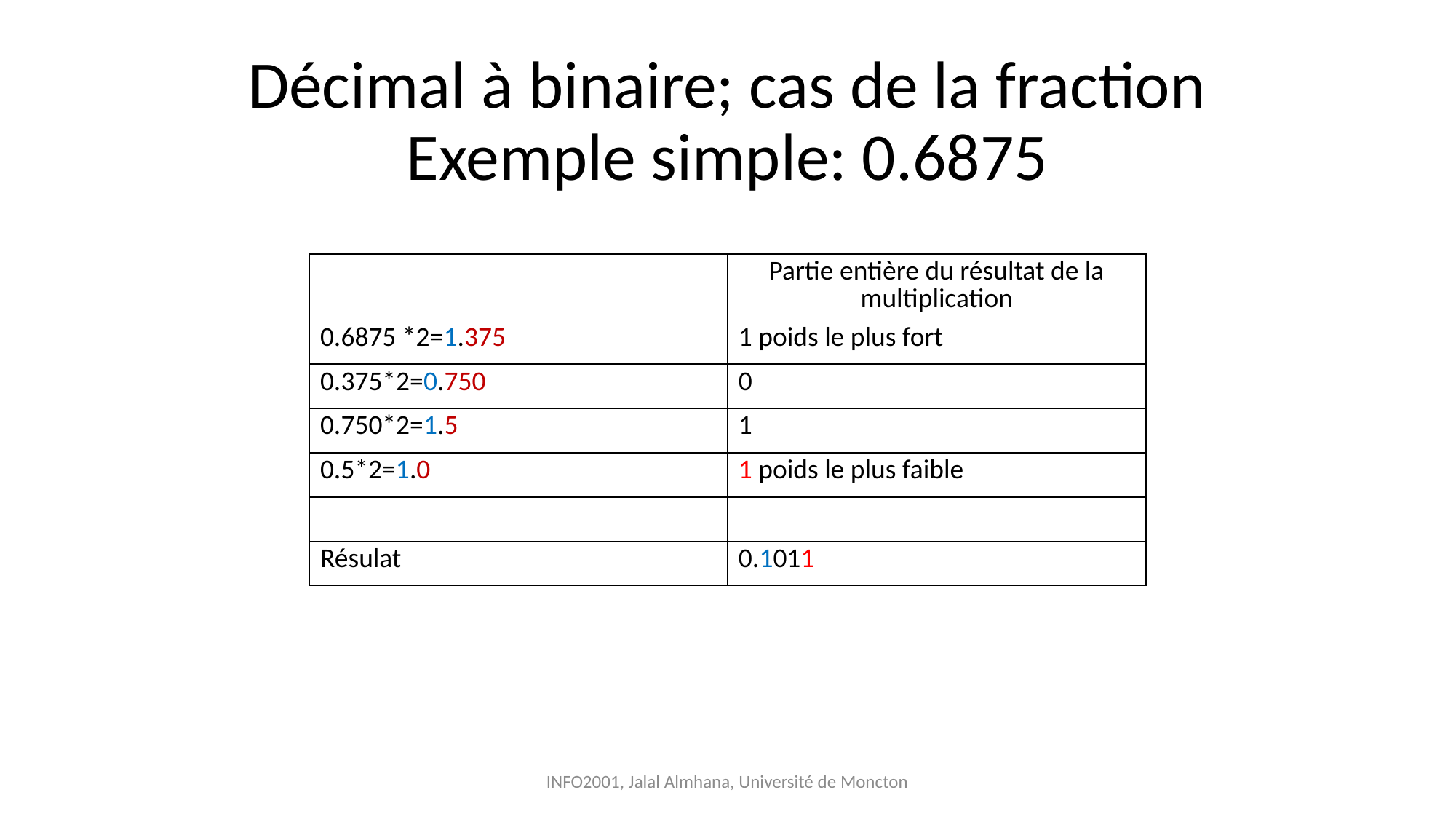

# Décimal à binaire; cas de la fraction Exemple simple: 0.6875
|  | Partie entière du résultat de la multiplication |
| --- | --- |
| 0.6875 \*2=1.375 | 1 poids le plus fort |
| 0.375\*2=0.750 | 0 |
| 0.750\*2=1.5 | 1 |
| 0.5\*2=1.0 | 1 poids le plus faible |
|  |  |
| Résulat | 0.1011 |
INFO2001, Jalal Almhana, Université de Moncton